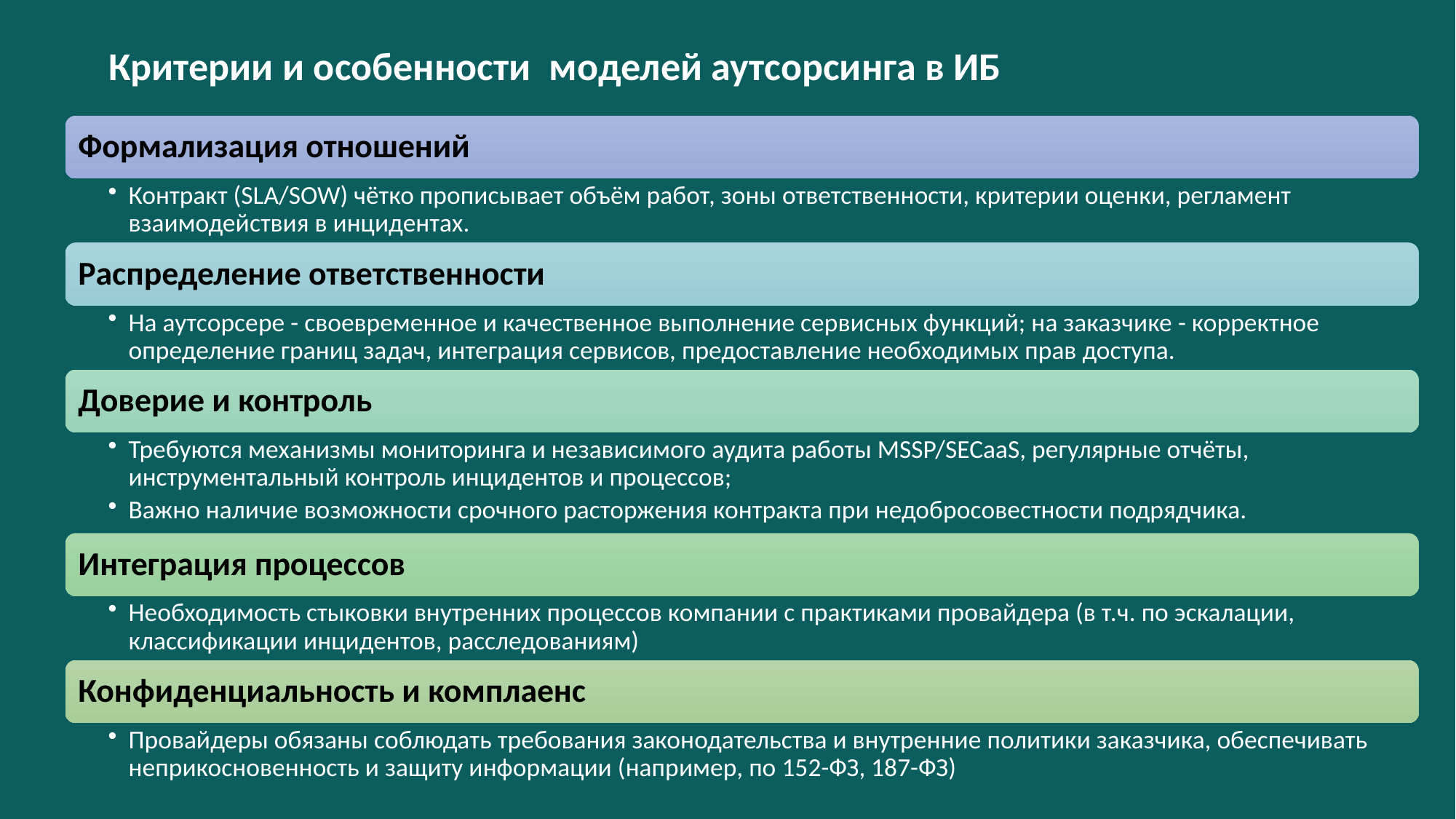

# Критерии и особенности  моделей аутсорсинга в ИБ
Формализация отношений
Контракт (SLA/SOW) чётко прописывает объём работ, зоны ответственности, критерии оценки, регламент взаимодействия в инцидентах.
Распределение ответственности
На аутсорсере - своевременное и качественное выполнение сервисных функций; на заказчике - корректное определение границ задач, интеграция сервисов, предоставление необходимых прав доступа.
Доверие и контроль
Требуются механизмы мониторинга и независимого аудита работы MSSP/SECaaS, регулярные отчёты, инструментальный контроль инцидентов и процессов;
Важно наличие возможности срочного расторжения контракта при недобросовестности подрядчика.
Интеграция процессов
Необходимость стыковки внутренних процессов компании с практиками провайдера (в т.ч. по эскалации, классификации инцидентов, расследованиям)
Конфиденциальность и комплаенс
Провайдеры обязаны соблюдать требования законодательства и внутренние политики заказчика, обеспечивать неприкосновенность и защиту информации (например, по 152-ФЗ, 187-ФЗ)
.
.